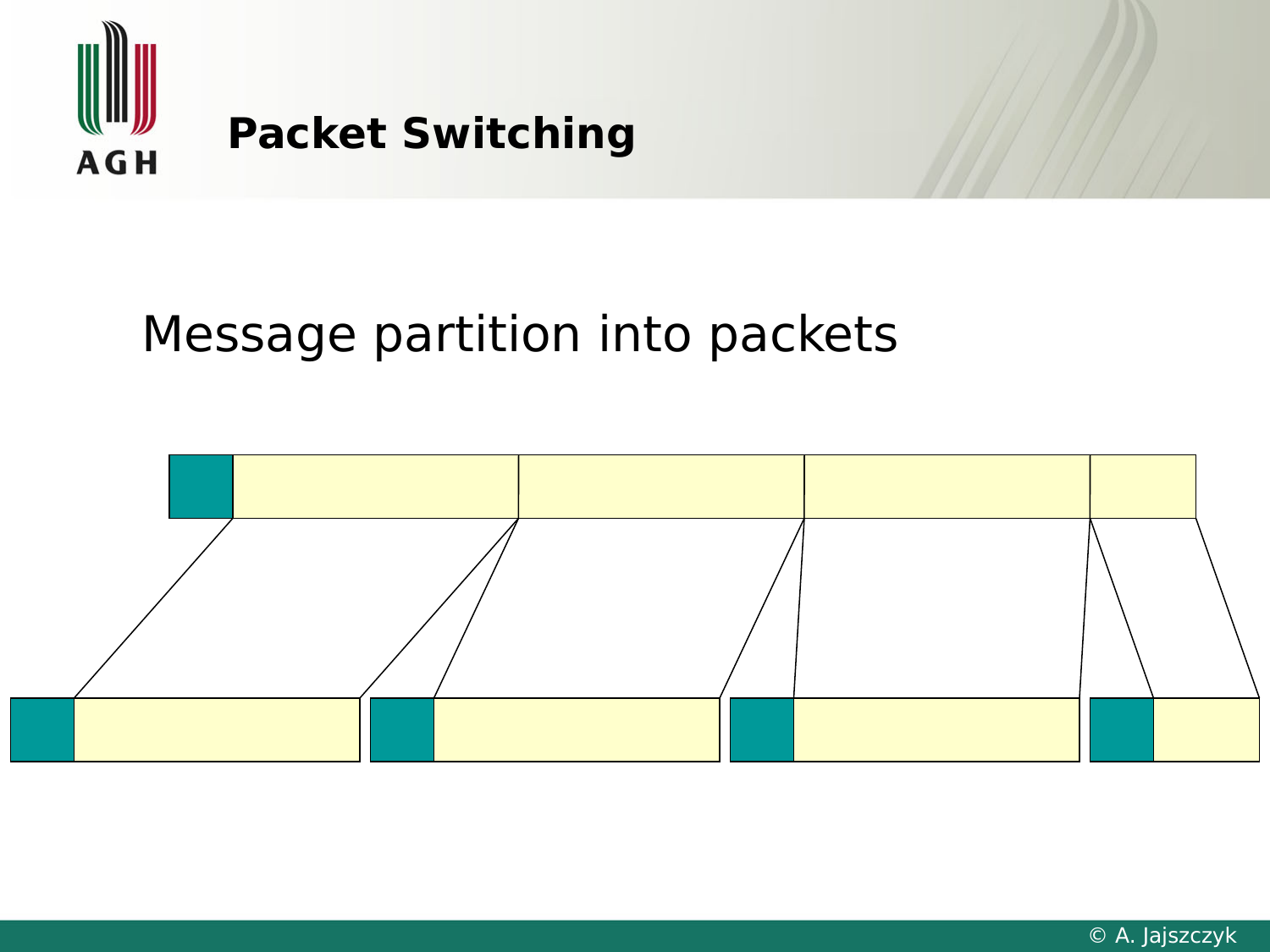

# Packet Switching
Message partition into packets